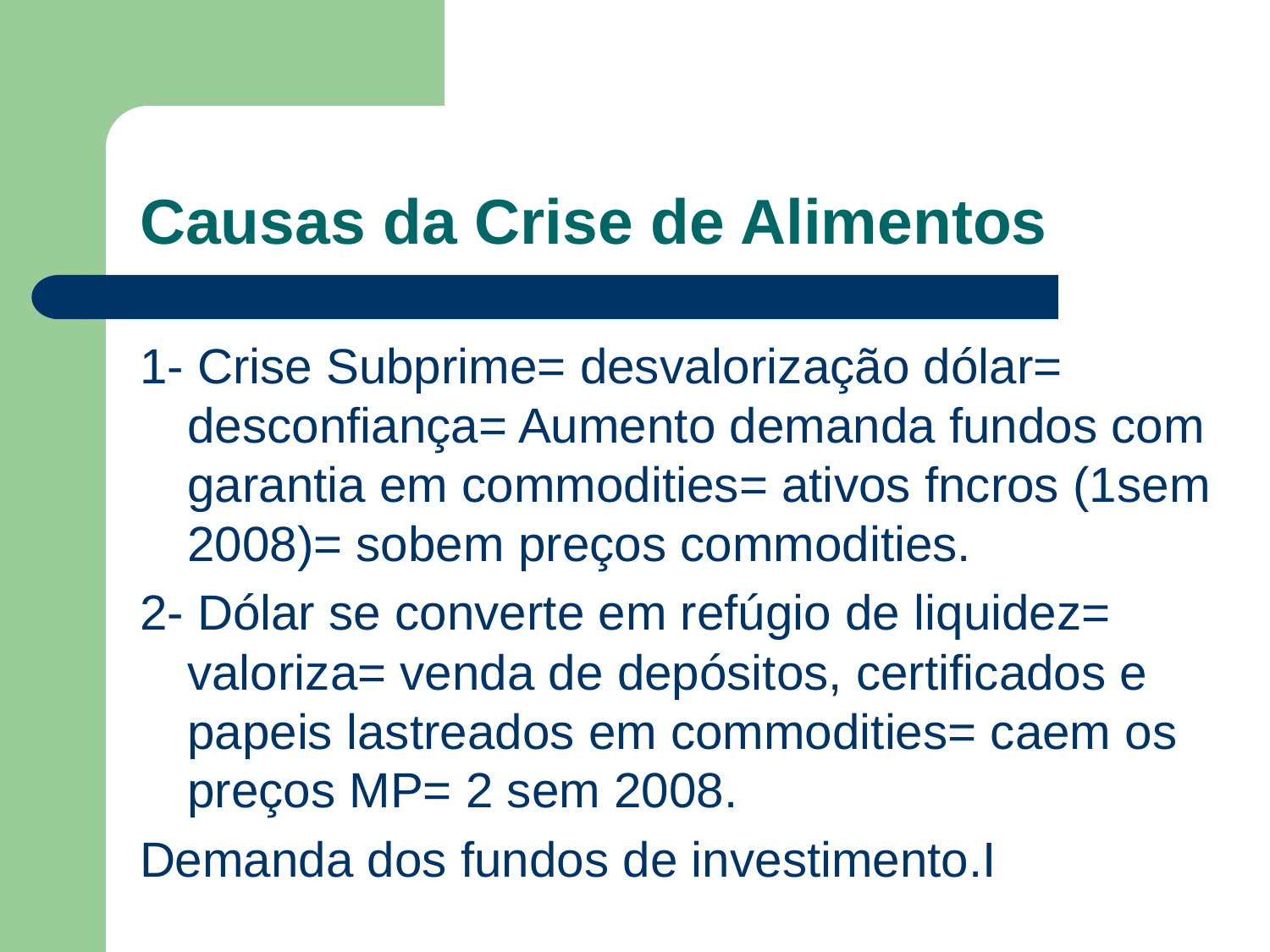

# Causas da Crise de Alimentos
1- Crise Subprime= desvalorização dólar= desconfiança= Aumento demanda fundos com garantia em commodities= ativos fncros (1sem 2008)= sobem preços commodities.
2- Dólar se converte em refúgio de liquidez= valoriza= venda de depósitos, certificados e papeis lastreados em commodities= caem os preços MP= 2 sem 2008.
Demanda dos fundos de investimento.I